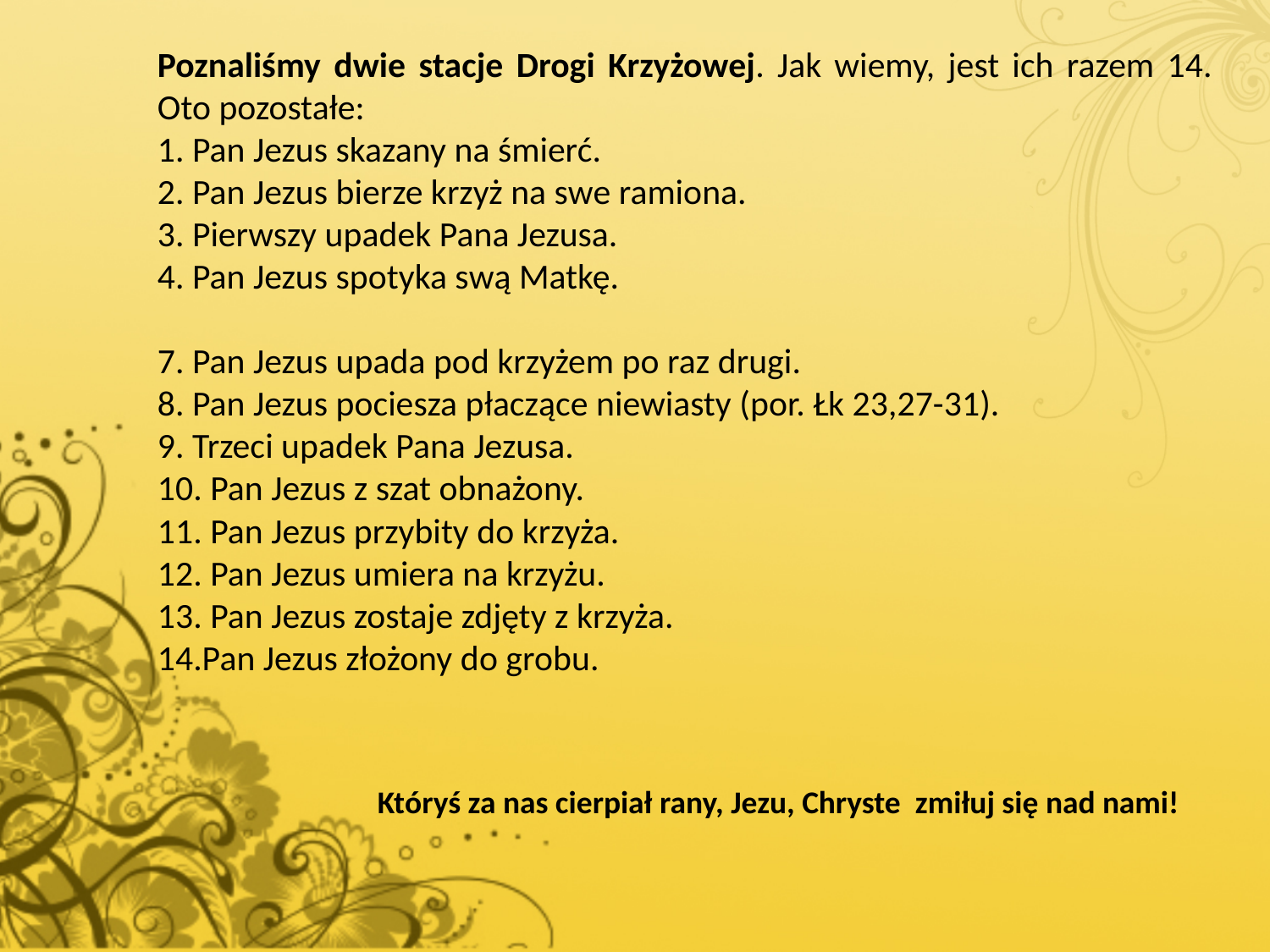

Poznaliśmy dwie stacje Drogi Krzyżowej. Jak wiemy, jest ich razem 14.
Oto pozostałe:
1. Pan Jezus skazany na śmierć.
2. Pan Jezus bierze krzyż na swe ramiona.
3. Pierwszy upadek Pana Jezusa.
4. Pan Jezus spotyka swą Matkę.

7. Pan Jezus upada pod krzyżem po raz drugi.
8. Pan Jezus pociesza płaczące niewiasty (por. Łk 23,27-31).
9. Trzeci upadek Pana Jezusa.
10. Pan Jezus z szat obnażony.
11. Pan Jezus przybity do krzyża.
12. Pan Jezus umiera na krzyżu.
13. Pan Jezus zostaje zdjęty z krzyża.
14.Pan Jezus złożony do grobu.

Któryś za nas cierpiał rany, Jezu, Chryste  zmiłuj się nad nami!